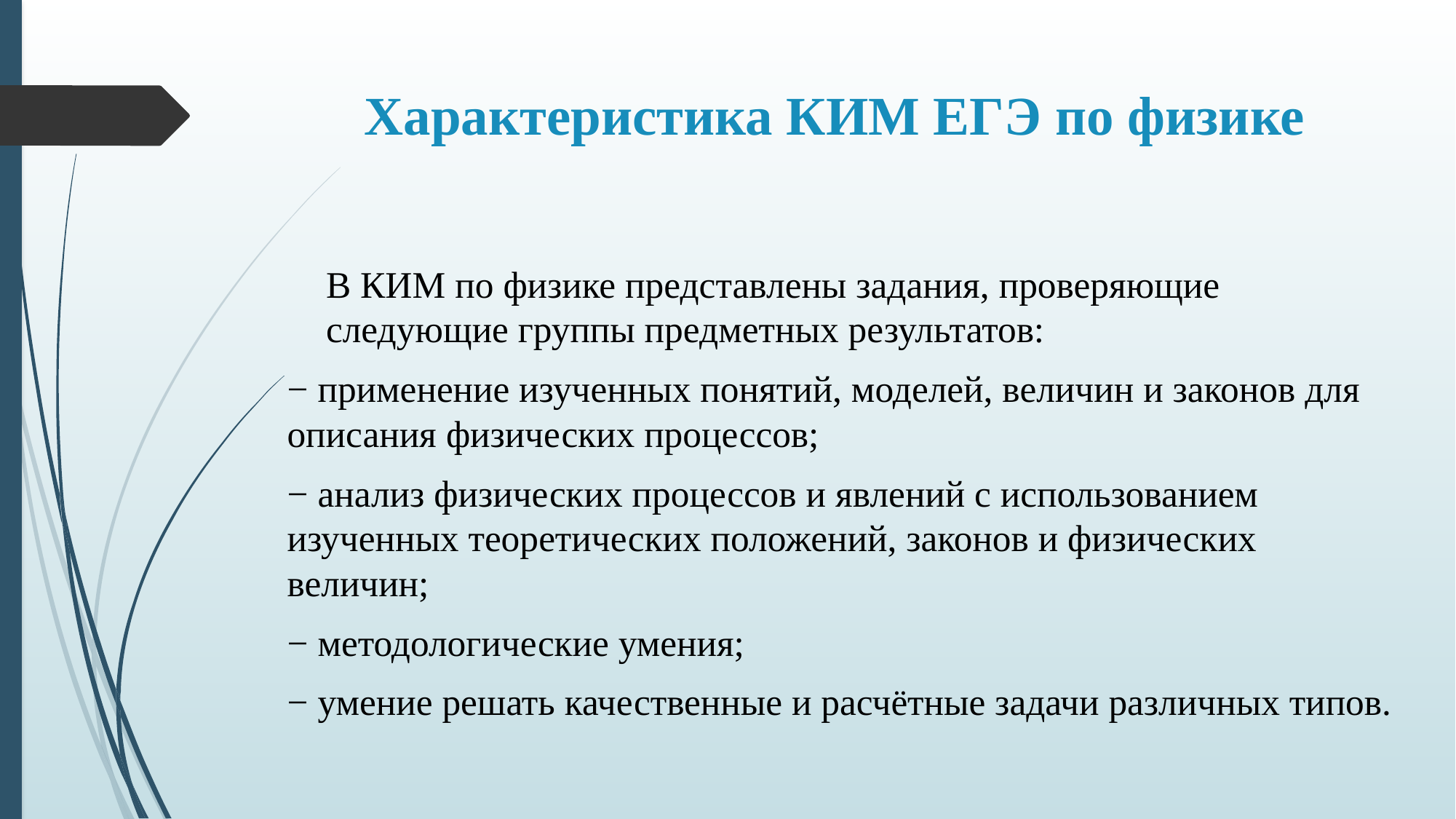

# Характеристика КИМ ЕГЭ по физике
В КИМ по физике представлены задания, проверяющие следующие группы предметных результатов:
− применение изученных понятий, моделей, величин и законов для описания физических процессов;
− анализ физических процессов и явлений с использованием изученных теоретических положений, законов и физических величин;
− методологические умения;
− умение решать качественные и расчётные задачи различных типов.